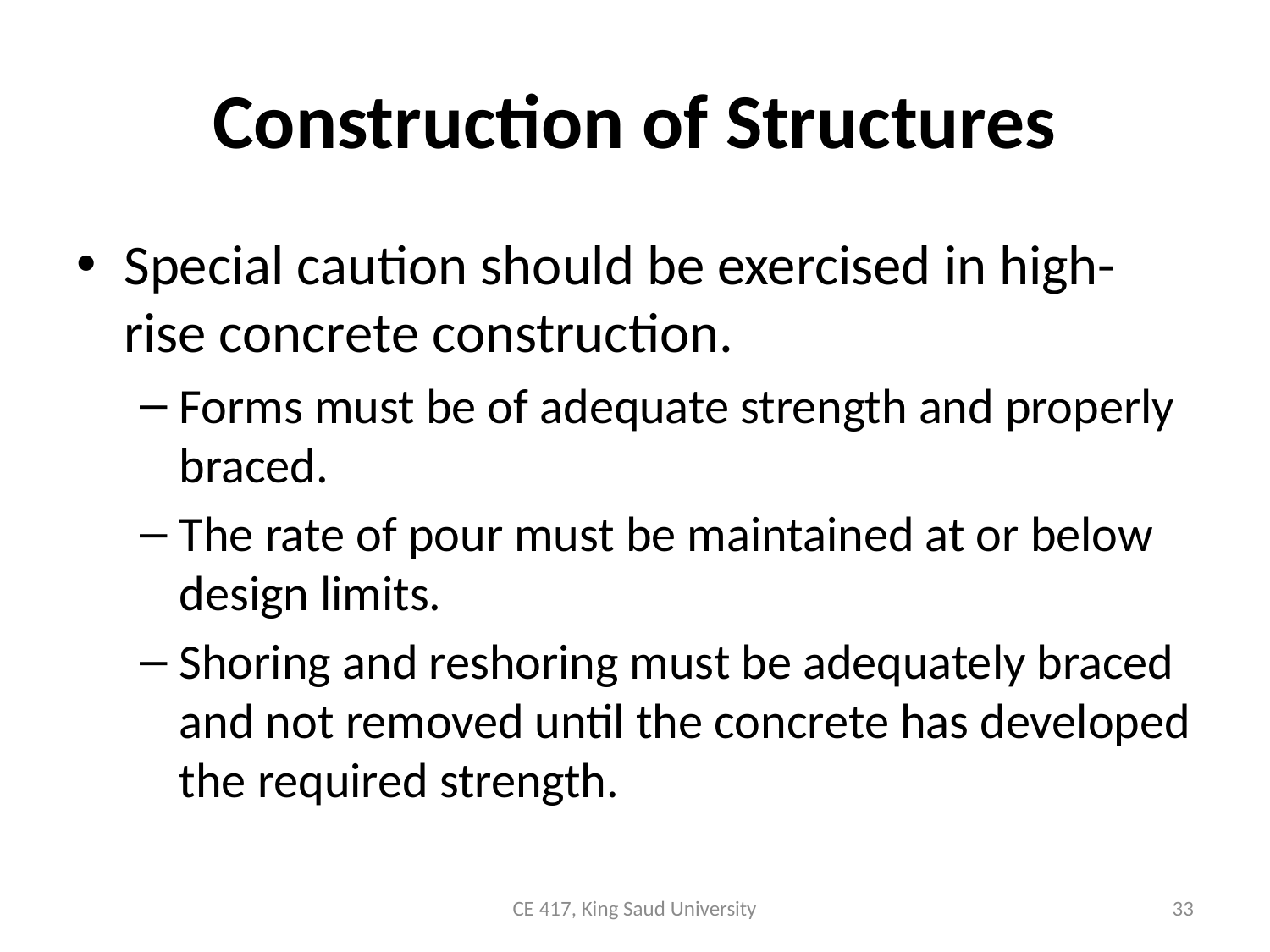

# Construction of Structures
Special caution should be exercised in high-rise concrete construction.
Forms must be of adequate strength and properly braced.
The rate of pour must be maintained at or below design limits.
Shoring and reshoring must be adequately braced and not removed until the concrete has developed the required strength.
CE 417, King Saud University
33